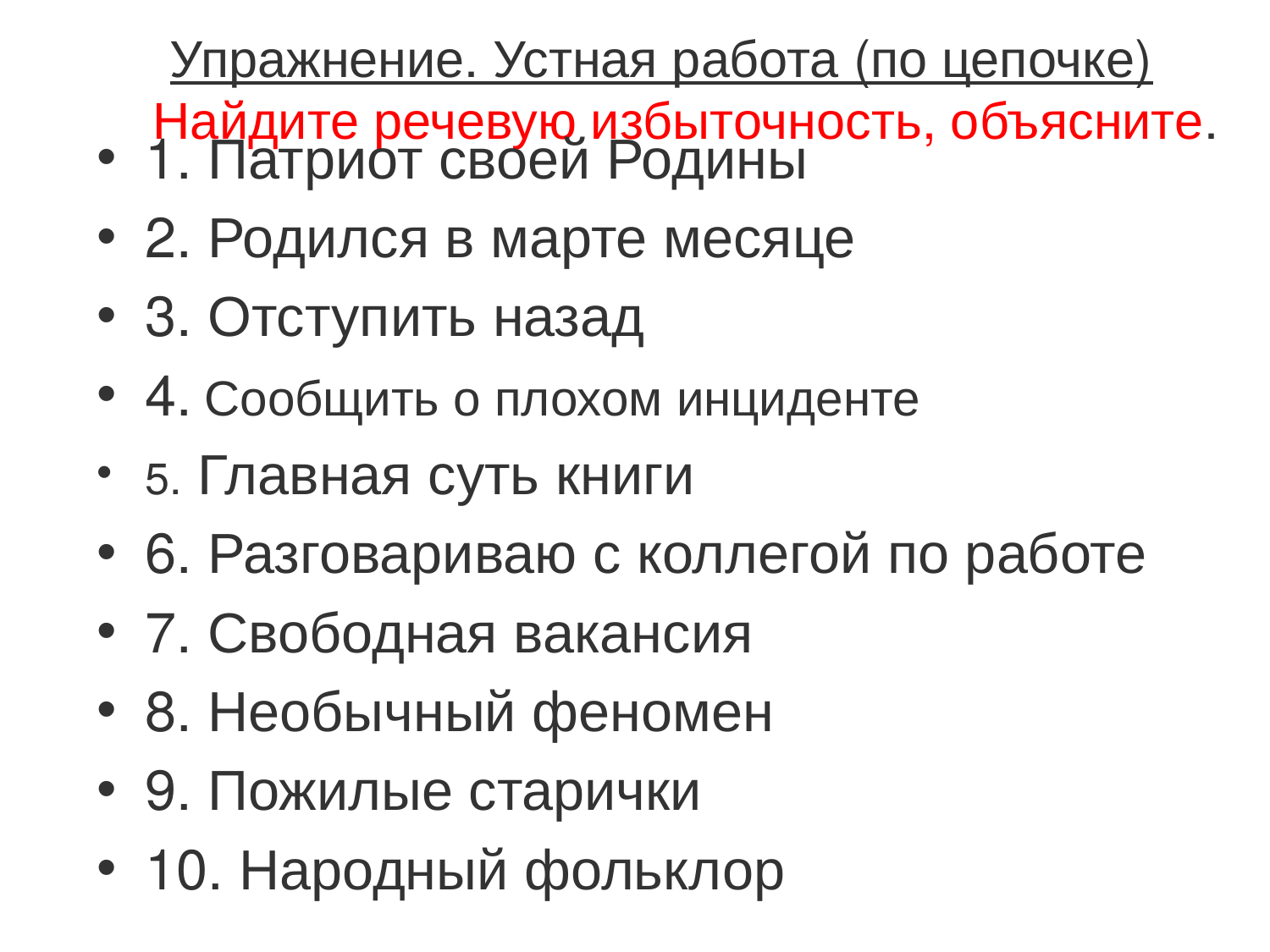

# Упражнение. Устная работа (по цепочке) Найдите речевую избыточность, объясните.
1. Патриот своей Родины
2. Родился в марте месяце
3. Отступить назад
4. Сообщить о плохом инциденте
5. Главная суть книги
6. Разговариваю с коллегой по работе
7. Свободная вакансия
8. Необычный феномен
9. Пожилые старички
10. Народный фольклор